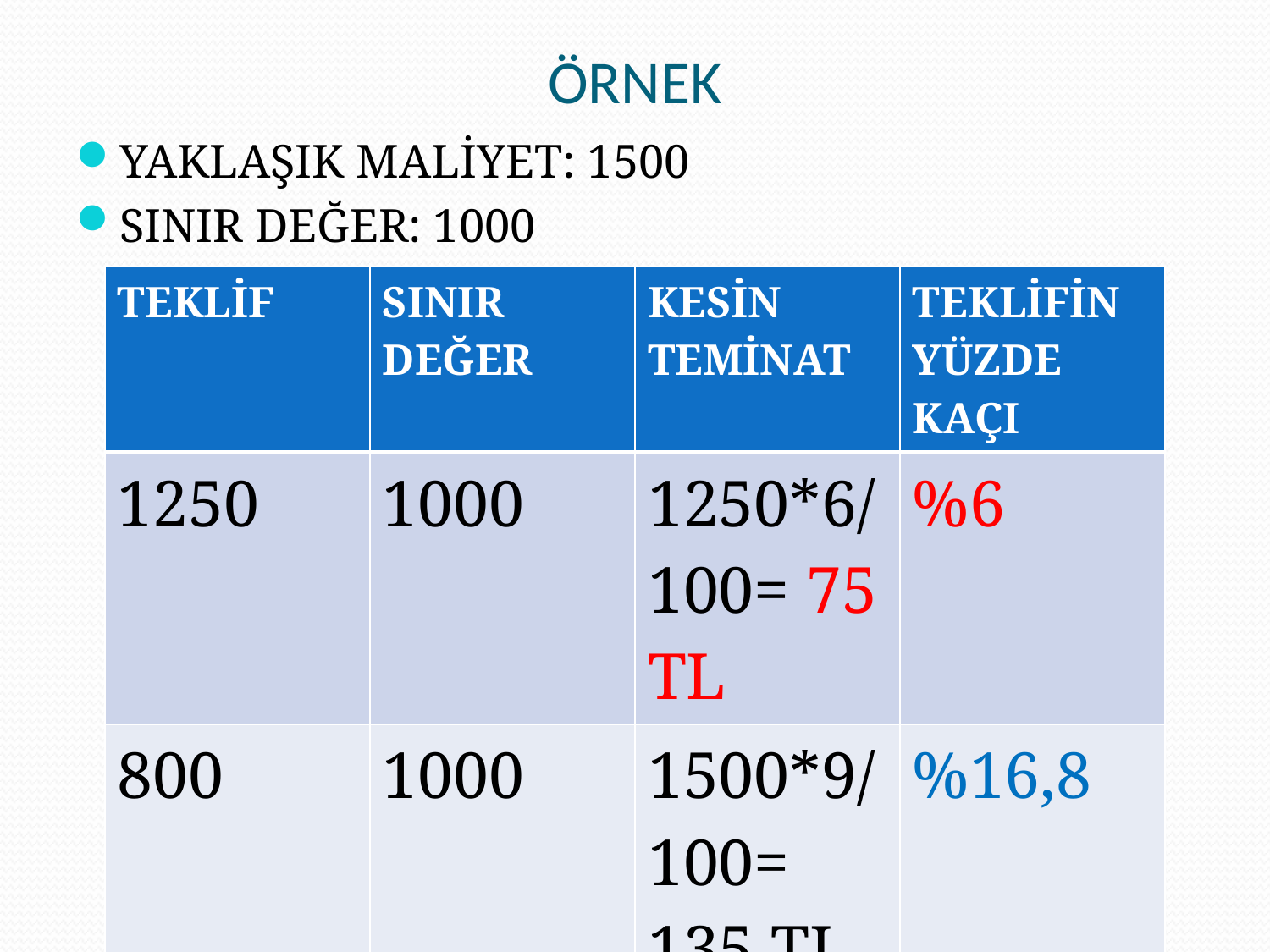

# ÖRNEK
YAKLAŞIK MALİYET: 1500
SINIR DEĞER: 1000

| TEKLİF | SINIR DEĞER | KESİN TEMİNAT | TEKLİFİN YÜZDE KAÇI |
| --- | --- | --- | --- |
| 1250 | 1000 | 1250\*6/100= 75 TL | %6 |
| 800 | 1000 | 1500\*9/100= 135 TL | %16,8 |